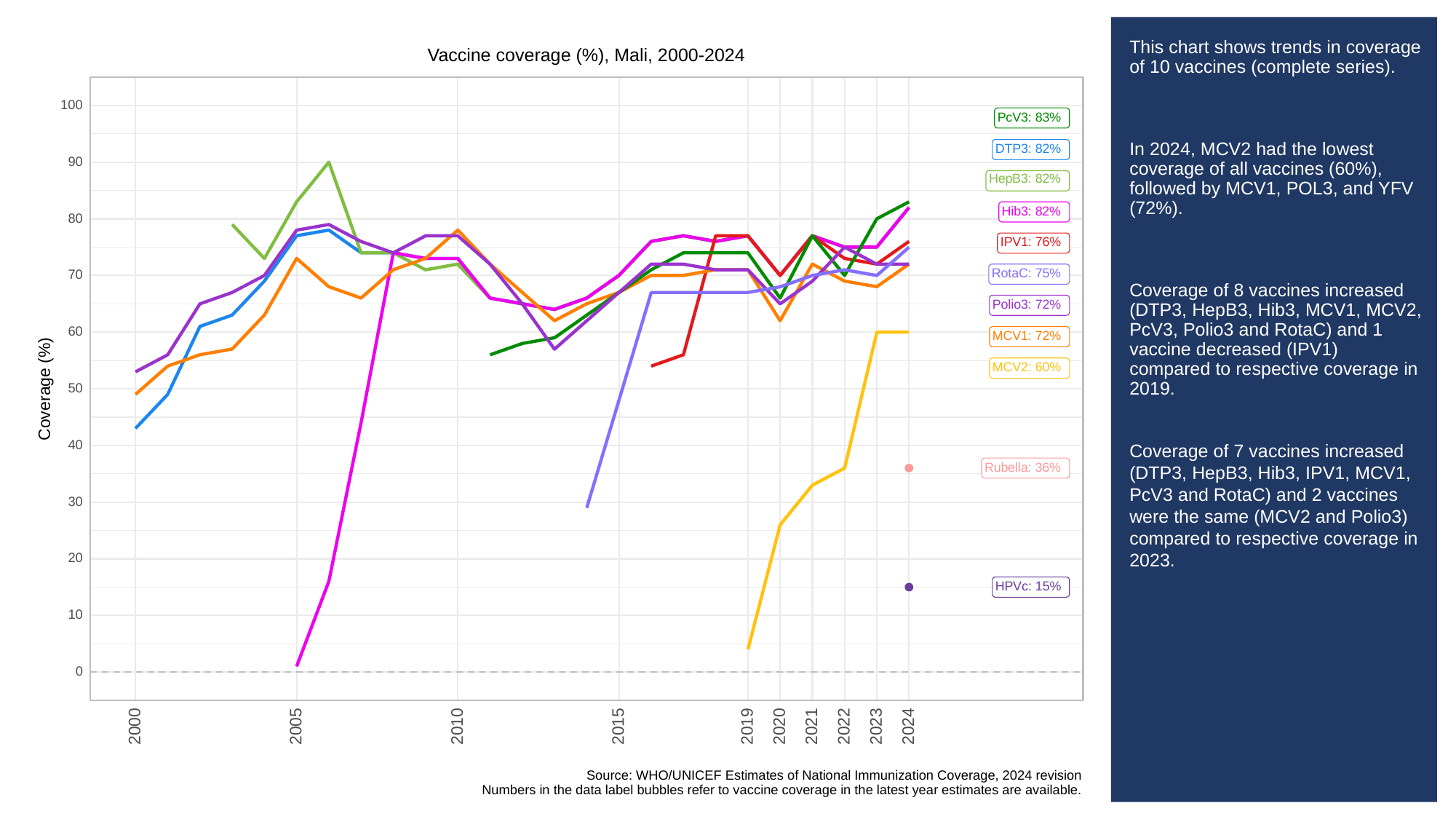

# This chart shows trends in coverage of 10 vaccines (complete series).

In 2024, MCV2 had the lowest coverage of all vaccines (60%), followed by MCV1, POL3, and YFV (72%).

Coverage of 8 vaccines increased (DTP3, HepB3, Hib3, MCV1, MCV2, PcV3, Polio3 and RotaC) and 1 vaccine decreased (IPV1) compared to respective coverage in 2019.

Coverage of 7 vaccines increased (DTP3, HepB3, Hib3, IPV1, MCV1, PcV3 and RotaC) and 2 vaccines were the same (MCV2 and Polio3) compared to respective coverage in 2023.

Vaccine coverage (%), Mali, 2000-2024

100

PcV3: 83%

DTP3: 82%

90

HepB3: 82%

Hib3: 82%

80

IPV1: 76%

RotaC: 75%
70

Polio3: 72%

60
MCV1: 72%

MCV2: 60%
Coverage (%)
50

40

Rubella: 36%

30

20

HPVc: 15%

10

0

2023
2000
2005
2010
2015
2019
2020
2021
2022
2024
Source: WHO/UNICEF Estimates of National Immunization Coverage, 2024 revision
Numbers in the data label bubbles refer to vaccine coverage in the latest year estimates are available.